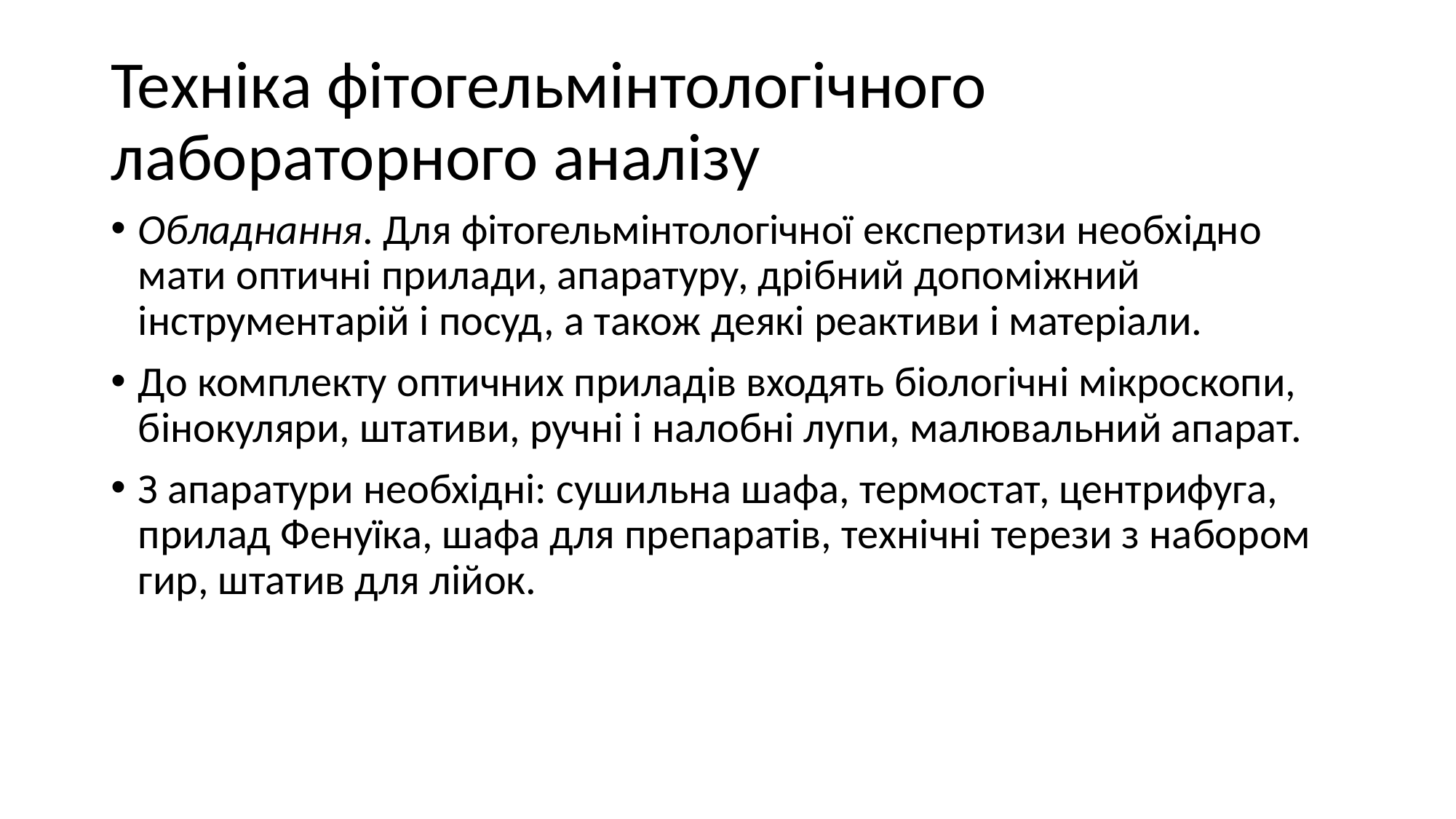

# Техніка фітогельмінтологічного лабораторного аналізу
Обладнання. Для фітогельмінтологічної експертизи необхідно мати оптичні прилади, апаратуру, дрібний допоміжний інструментарій і посуд, а також деякі реактиви і матеріали.
До комплекту оптичних приладів входять біологічні мікроскопи, бінокуляри, штативи, ручні і налобні лупи, малювальний апарат.
З апаратури необхідні: сушильна шафа, термостат, центрифуга, прилад Фенуїка, шафа для препаратів, технічні терези з набором гир, штатив для лійок.